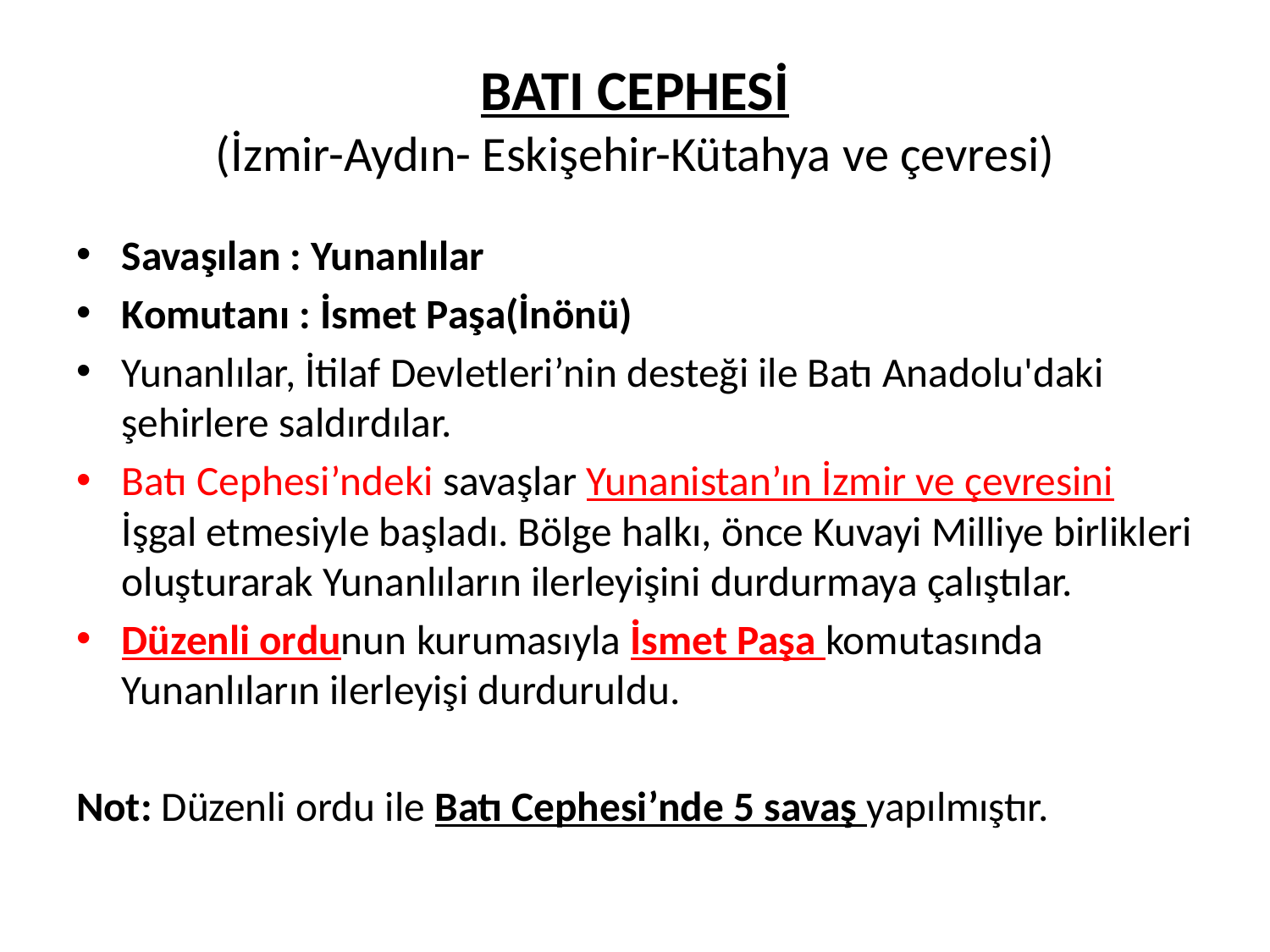

# BATI CEPHESİ (İzmir-Aydın- Eskişehir-Kütahya ve çevresi)
Savaşılan : Yunanlılar
Komutanı : İsmet Paşa(İnönü)
Yunanlılar, İtilaf Devletleri’nin desteği ile Batı Anadolu'daki şehirlere saldırdılar.
Batı Cephesi’ndeki savaşlar Yunanistan’ın İzmir ve çevresini İşgal etmesiyle başladı. Bölge halkı, önce Kuvayi Milliye birlikleri oluşturarak Yunanlıların ilerleyişini durdurmaya çalıştılar.
Düzenli ordunun kurumasıyla İsmet Paşa komutasında Yunanlıların ilerleyişi durduruldu.

Not: Düzenli ordu ile Batı Cephesi’nde 5 savaş yapılmıştır.